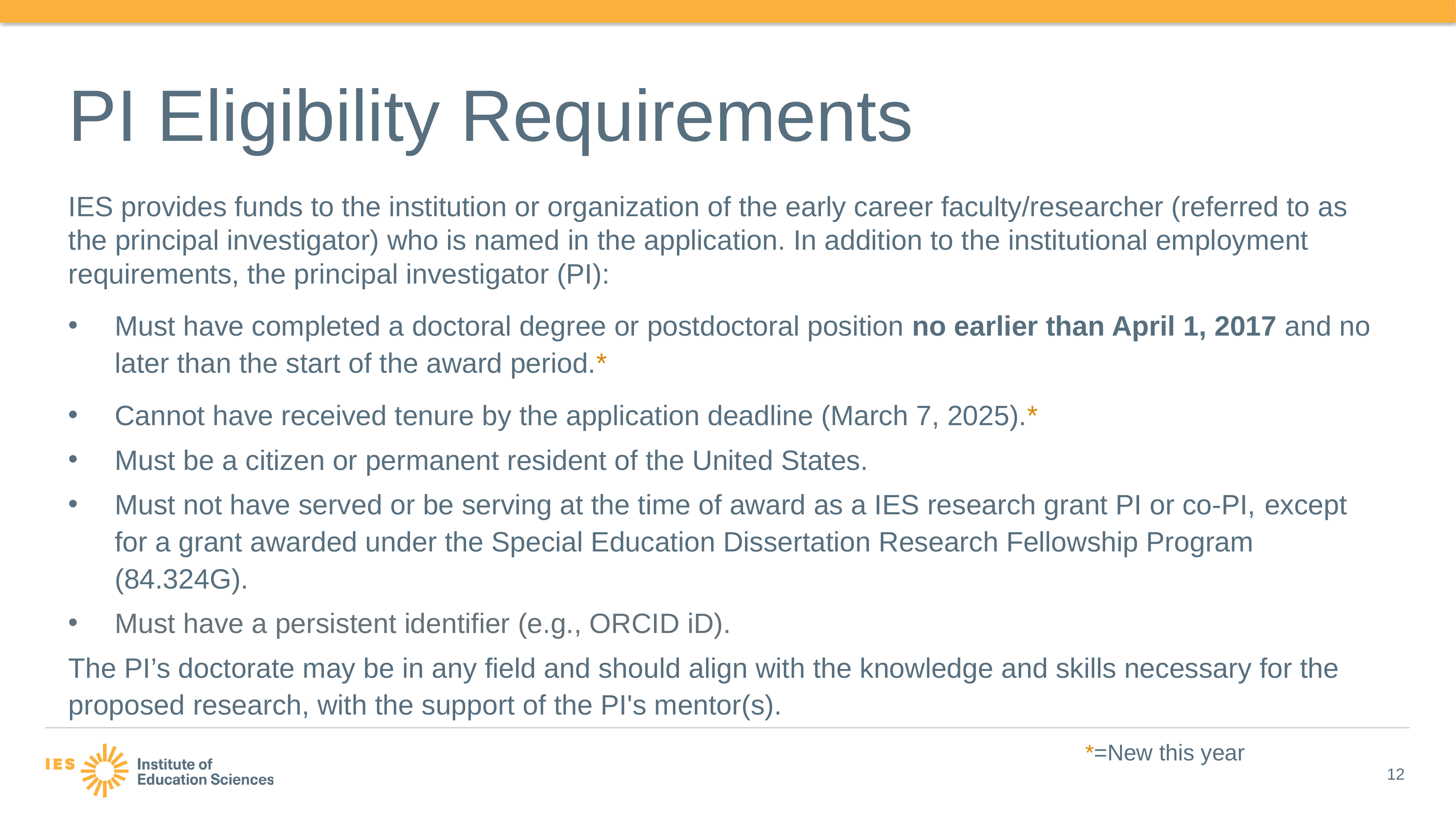

# PI Eligibility Requirements
IES provides funds to the institution or organization of the early career faculty/researcher (referred to as the principal investigator) who is named in the application. In addition to the institutional employment requirements, the principal investigator (PI):
Must have completed a doctoral degree or postdoctoral position no earlier than April 1, 2017 and no later than the start of the award period.*
Cannot have received tenure by the application deadline (March 7, 2025).*
Must be a citizen or permanent resident of the United States.
Must not have served or be serving at the time of award as a IES research grant PI or co-PI, except for a grant awarded under the Special Education Dissertation Research Fellowship Program (84.324G).
Must have a persistent identifier (e.g., ORCID iD).
The PI’s doctorate may be in any field and should align with the knowledge and skills necessary for the proposed research, with the support of the PI's mentor(s).

*=New this year
12